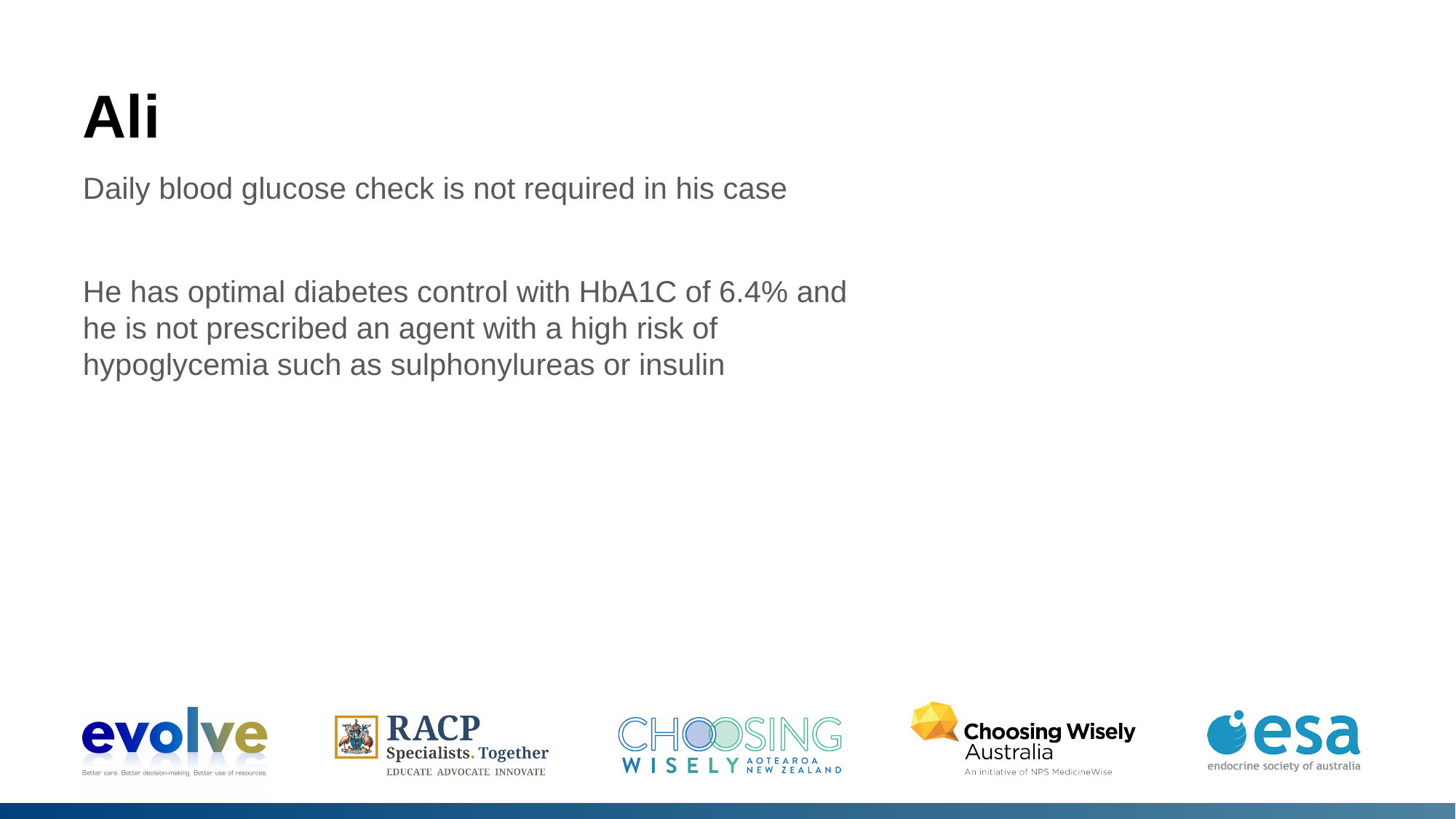

# Ali
Daily blood glucose check is not required in his case

He has optimal diabetes control with HbA1C of 6.4% and he is not prescribed an agent with a high risk of hypoglycemia such as sulphonylureas or insulin